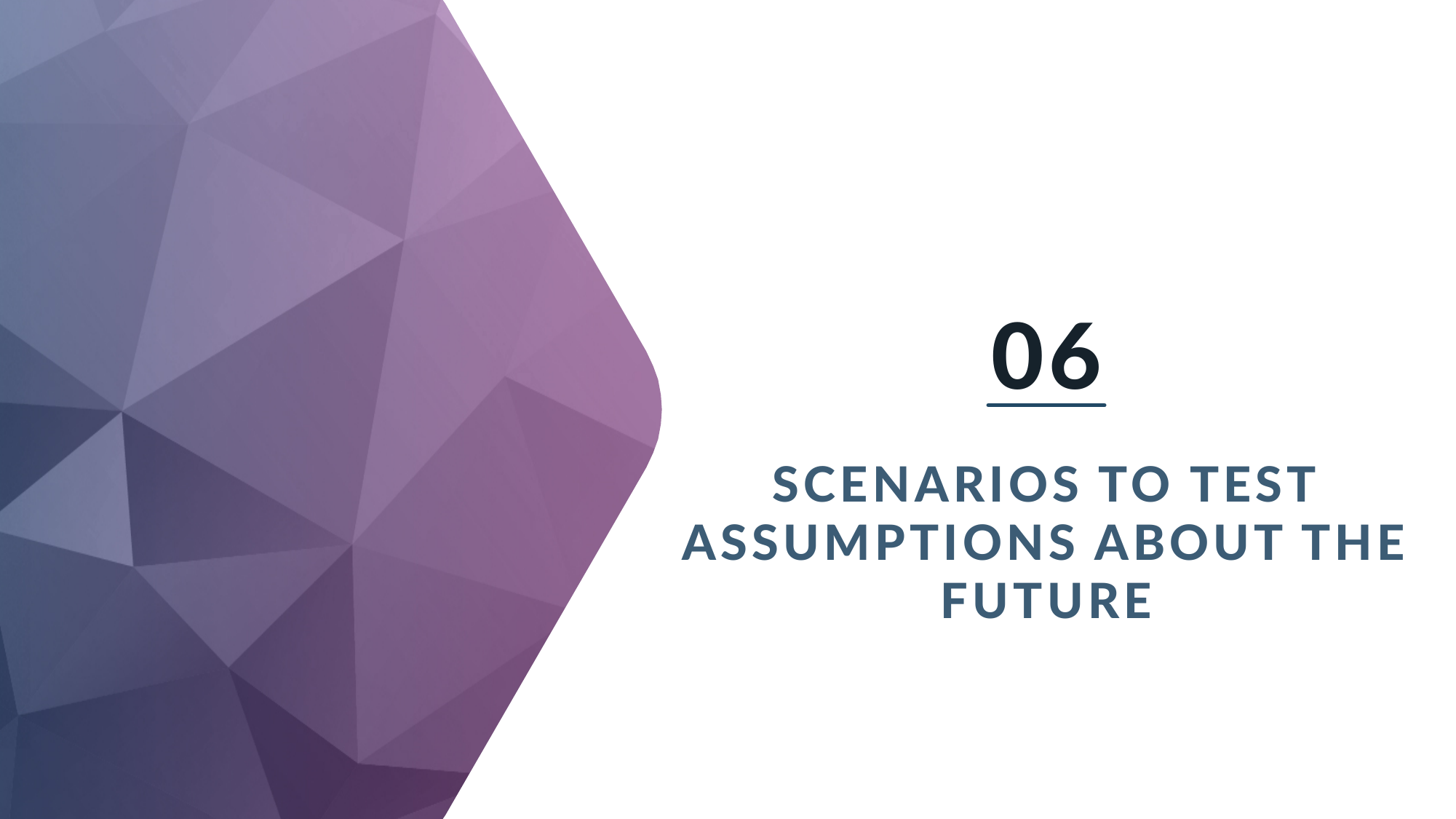

06
SCENARIOS TO TEST ASSUMPTIONS ABOUT THE FUTURE